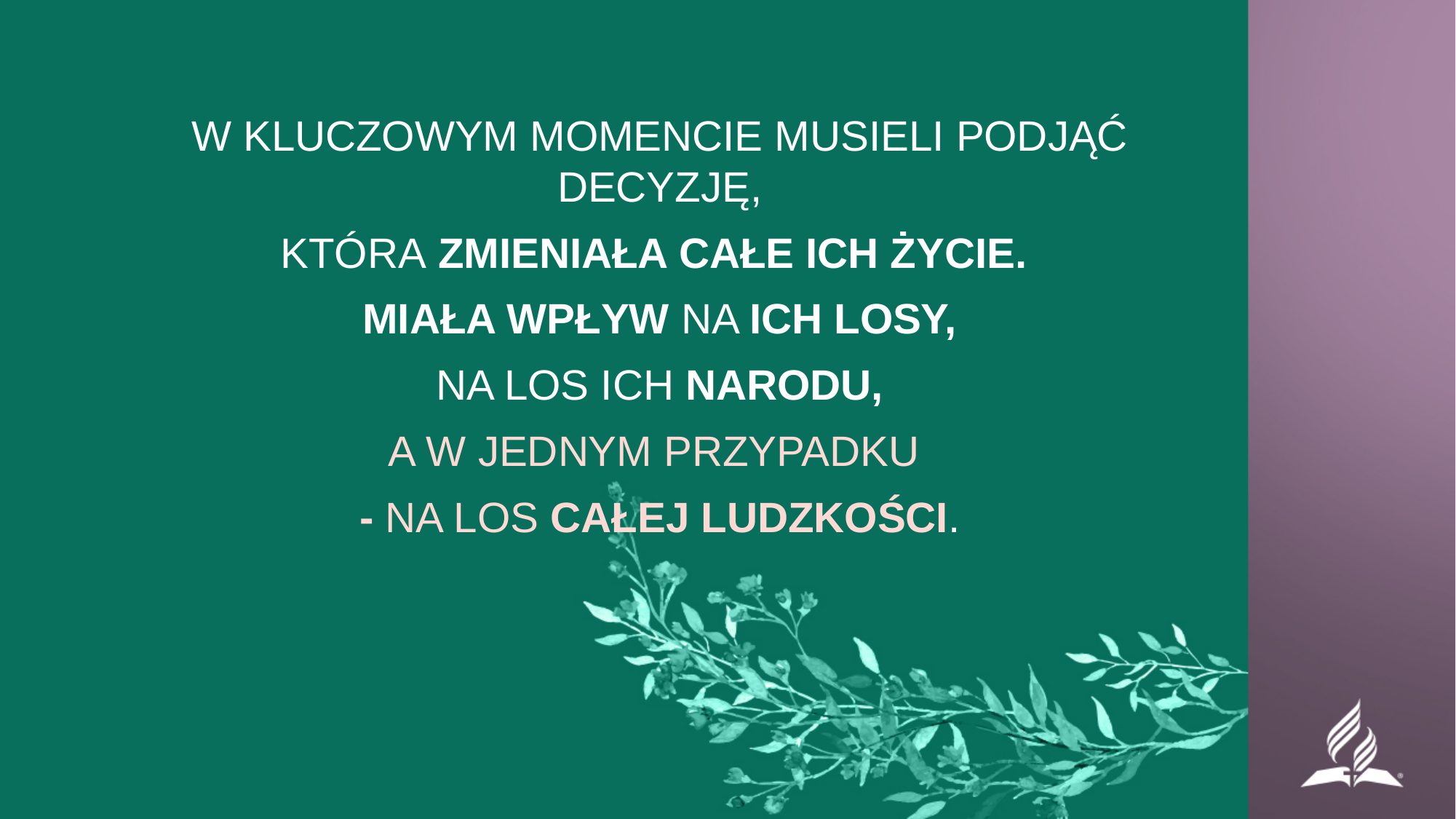

W KLUCZOWYM MOMENCIE MUSIELI PODJĄĆ DECYZJĘ,
KTÓRA ZMIENIAŁA CAŁE ICH ŻYCIE.
MIAŁA WPŁYW NA ICH LOSY,
NA LOS ICH NARODU,
A W JEDNYM PRZYPADKU
- NA LOS CAŁEJ LUDZKOŚCI.